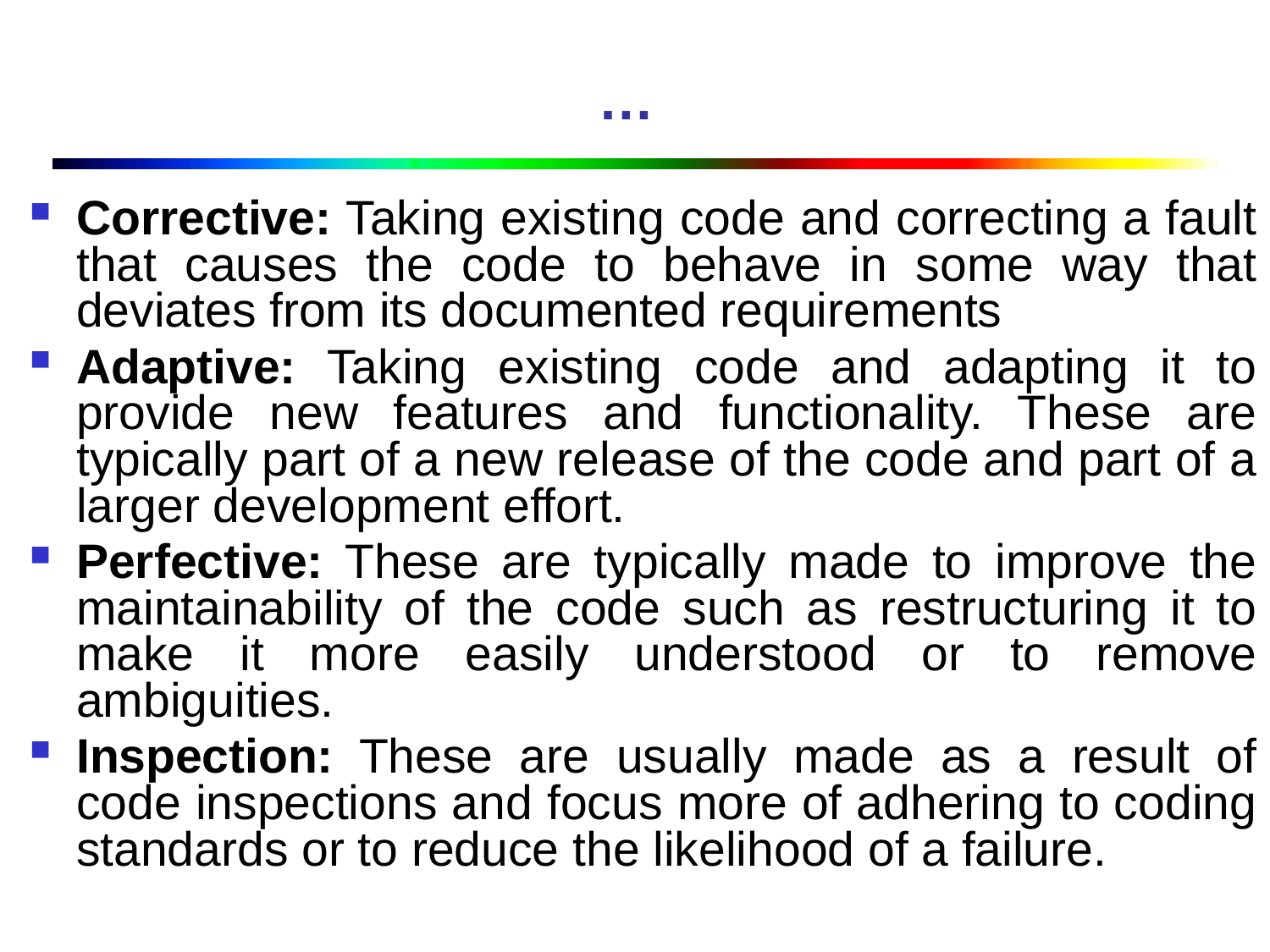

# …
Corrective: Taking existing code and correcting a fault that causes the code to behave in some way that deviates from its documented requirements
Adaptive: Taking existing code and adapting it to provide new features and functionality. These are typically part of a new release of the code and part of a larger development effort.
Perfective: These are typically made to improve the maintainability of the code such as restructuring it to make it more easily understood or to remove ambiguities.
Inspection: These are usually made as a result of code inspections and focus more of adhering to coding standards or to reduce the likelihood of a failure.